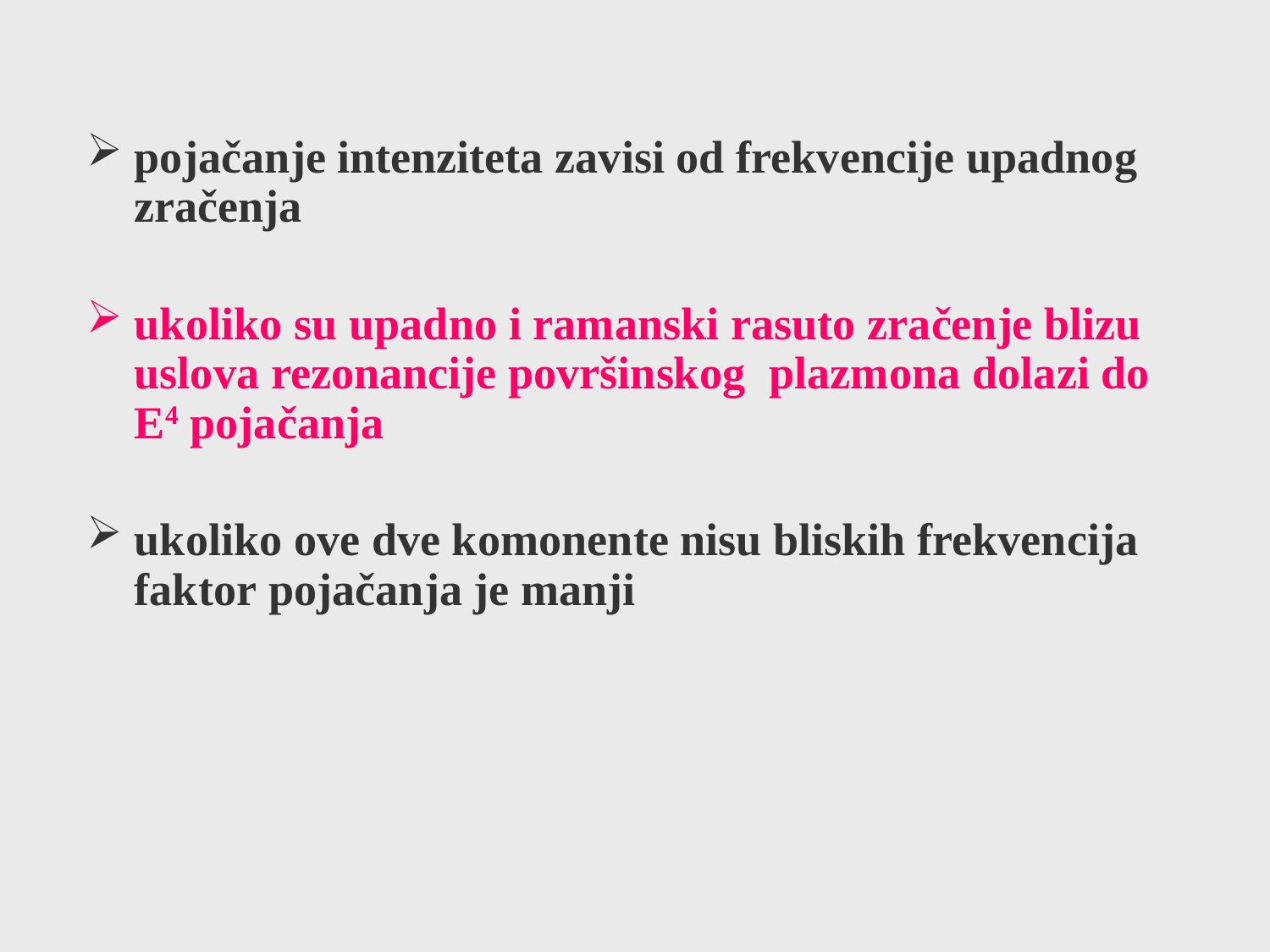

pojačanje intenziteta zavisi od frekvencije upadnog zračenja

ukoliko su upadno i ramanski rasuto zračenje blizu uslova rezonancije površinskog  plazmona dolazi do E4 pojačanja

ukoliko ove dve komonente nisu bliskih frekvencija faktor pojačanja je manji